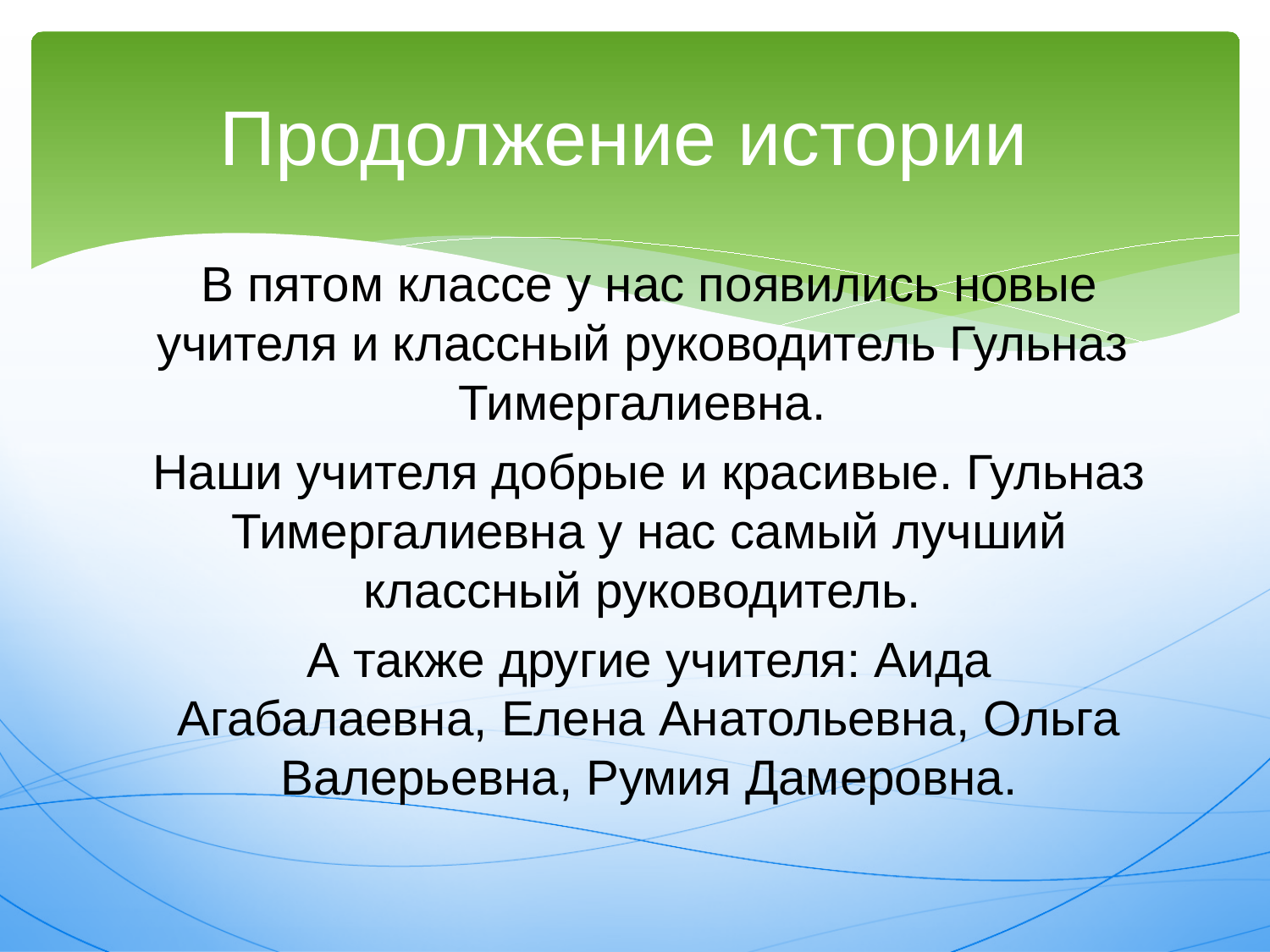

# Продолжение истории
В пятом классе у нас появились новые учителя и классный руководитель Гульназ  Тимергалиевна.
Наши учителя добрые и красивые. Гульназ Тимергалиевна у нас самый лучший классный руководитель.
А также другие учителя: Аида Агабалаевна, Елена Анатольевна, Ольга Валерьевна, Румия Дамеровна.